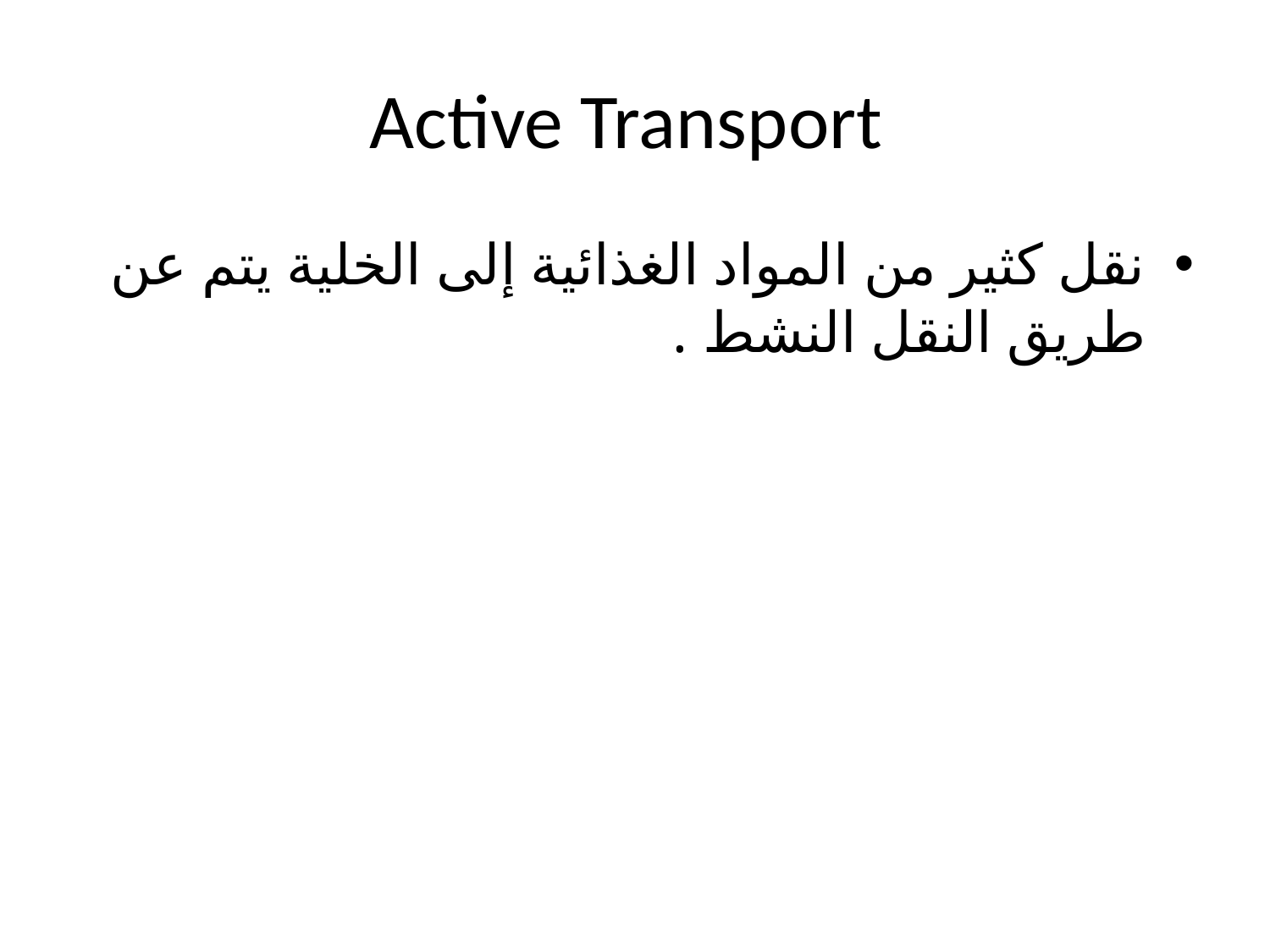

# Active Transport
نقل كثير من المواد الغذائية إلى الخلية يتم عن طريق النقل النشط .